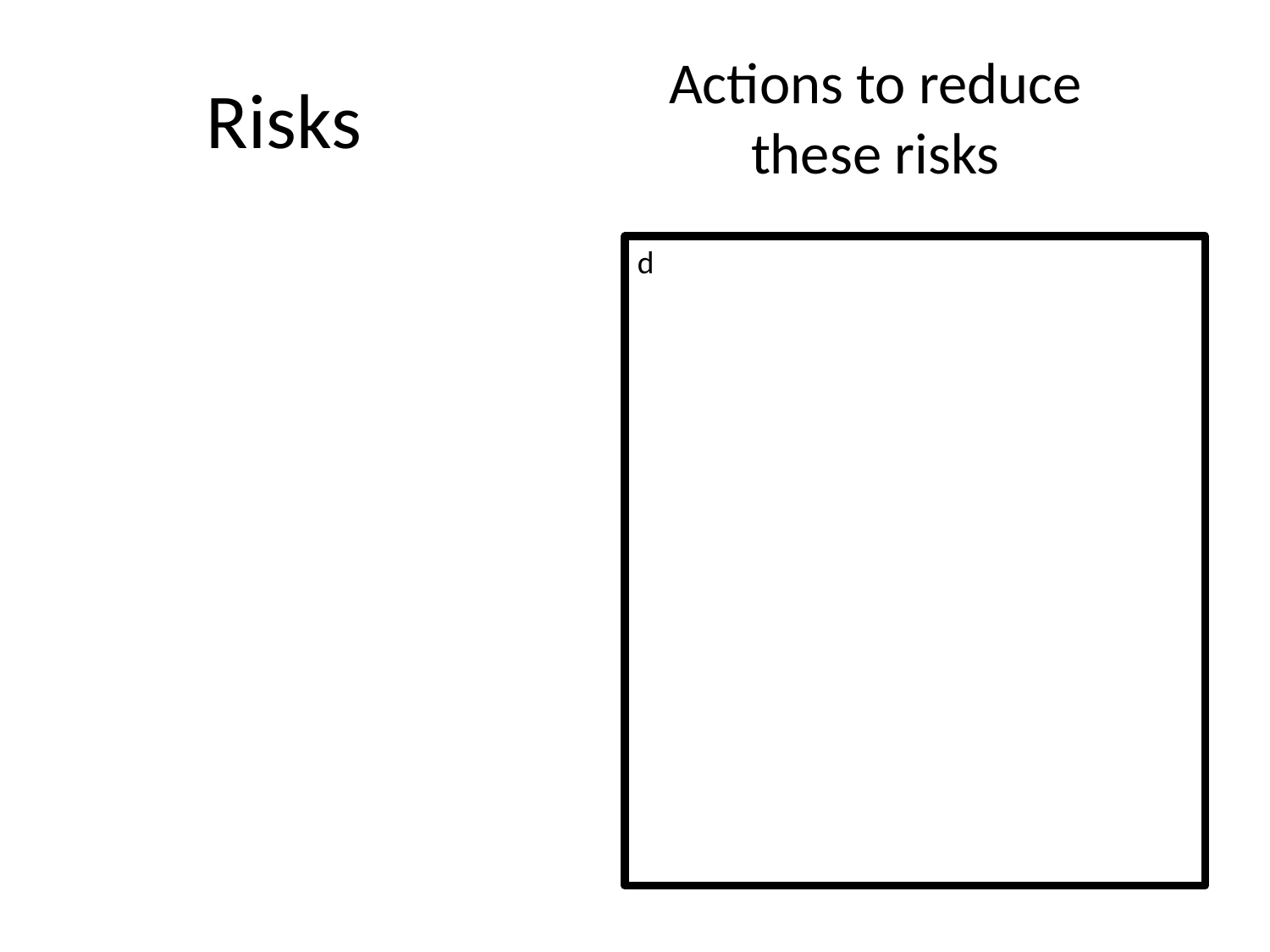

Actions to reduce these risks
# Risks
d